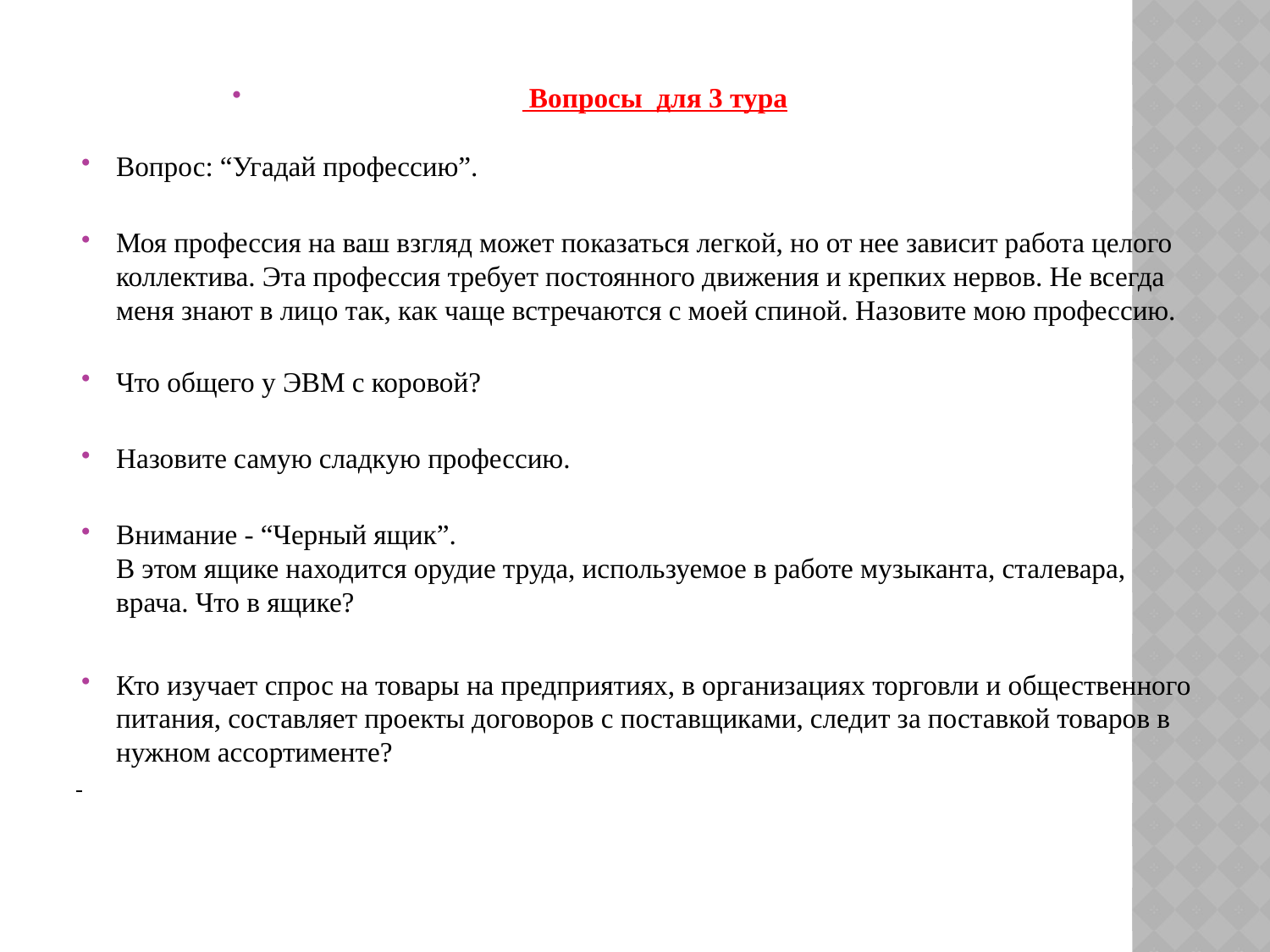

Вопросы  для 3 тура

Вопрос: “Угадай профессию”.

Моя профессия на ваш взгляд может показаться легкой, но от нее зависит работа целого коллектива. Эта профессия требует постоянного движения и крепких нервов. Не всегда меня знают в лицо так, как чаще встречаются с моей спиной. Назовите мою профессию.
Что общего у ЭВМ с коровой?

Назовите самую сладкую профессию.

Внимание - “Черный ящик”.
В этом ящике находится орудие труда, используемое в работе музыканта, сталевара, врача. Что в ящике?

Кто изучает спрос на товары на предприятиях, в организациях торговли и общественного питания, составляет проекты договоров с поставщиками, следит за поставкой товаров в нужном ассортименте?

#